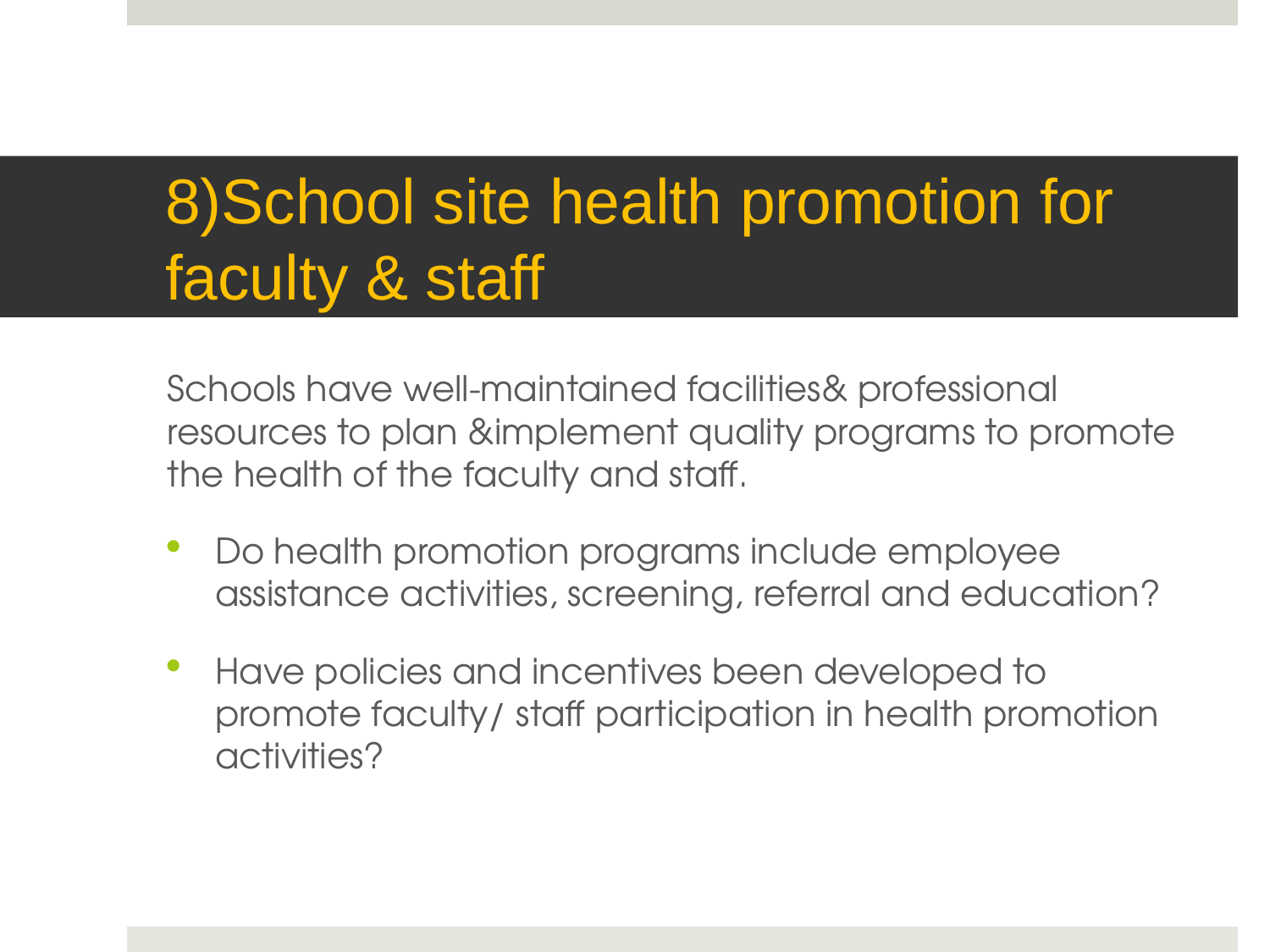

# 8)School site health promotion for faculty & staff
Schools have well-maintained facilities& professional resources to plan &implement quality programs to promote the health of the faculty and staff.
Do health promotion programs include employee assistance activities, screening, referral and education?
Have policies and incentives been developed to promote faculty/ staff participation in health promotion activities?